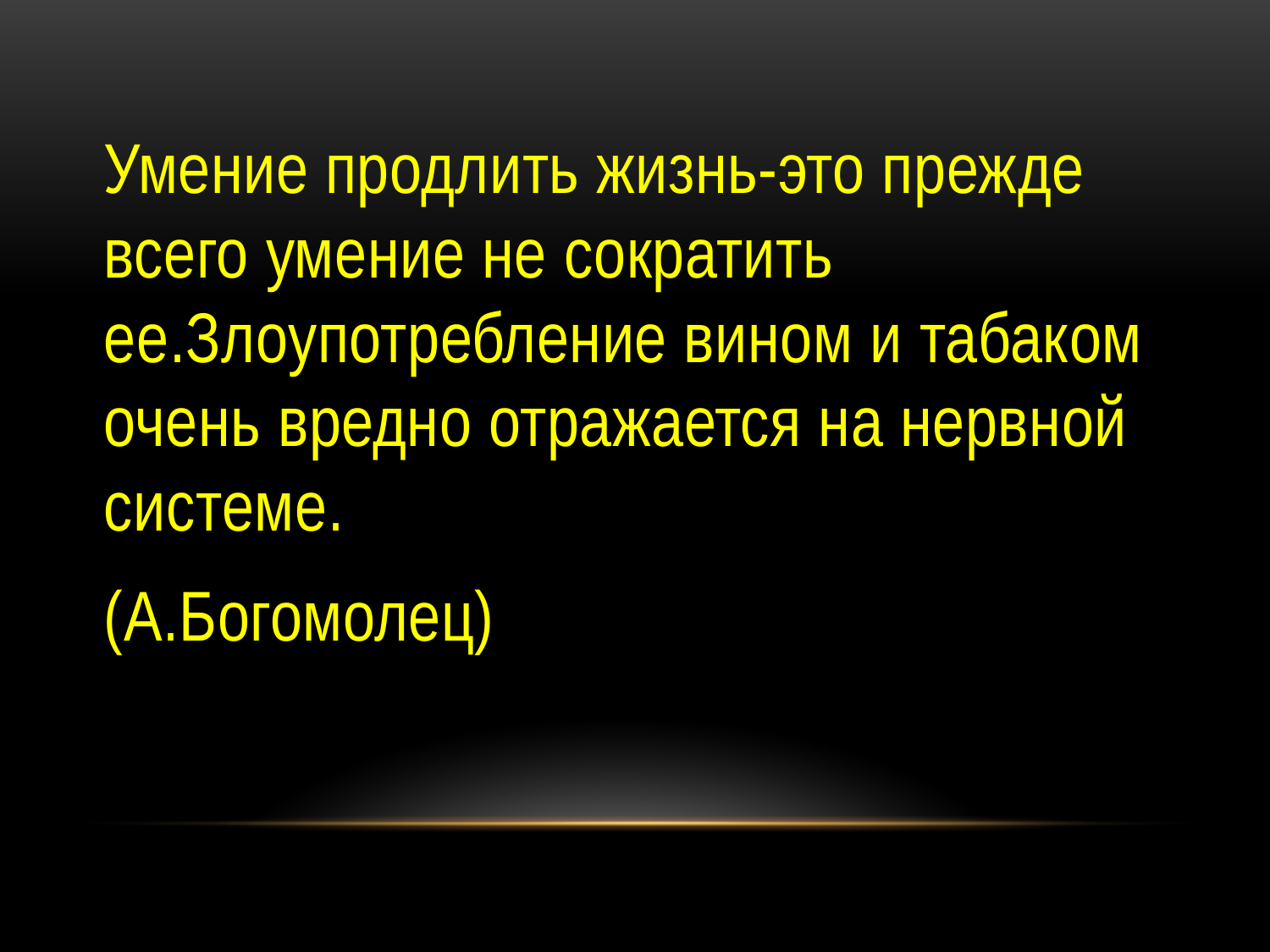

Умение продлить жизнь-это прежде всего умение не сократить ее.Злоупотребление вином и табаком очень вредно отражается на нервной системе.
(А.Богомолец)